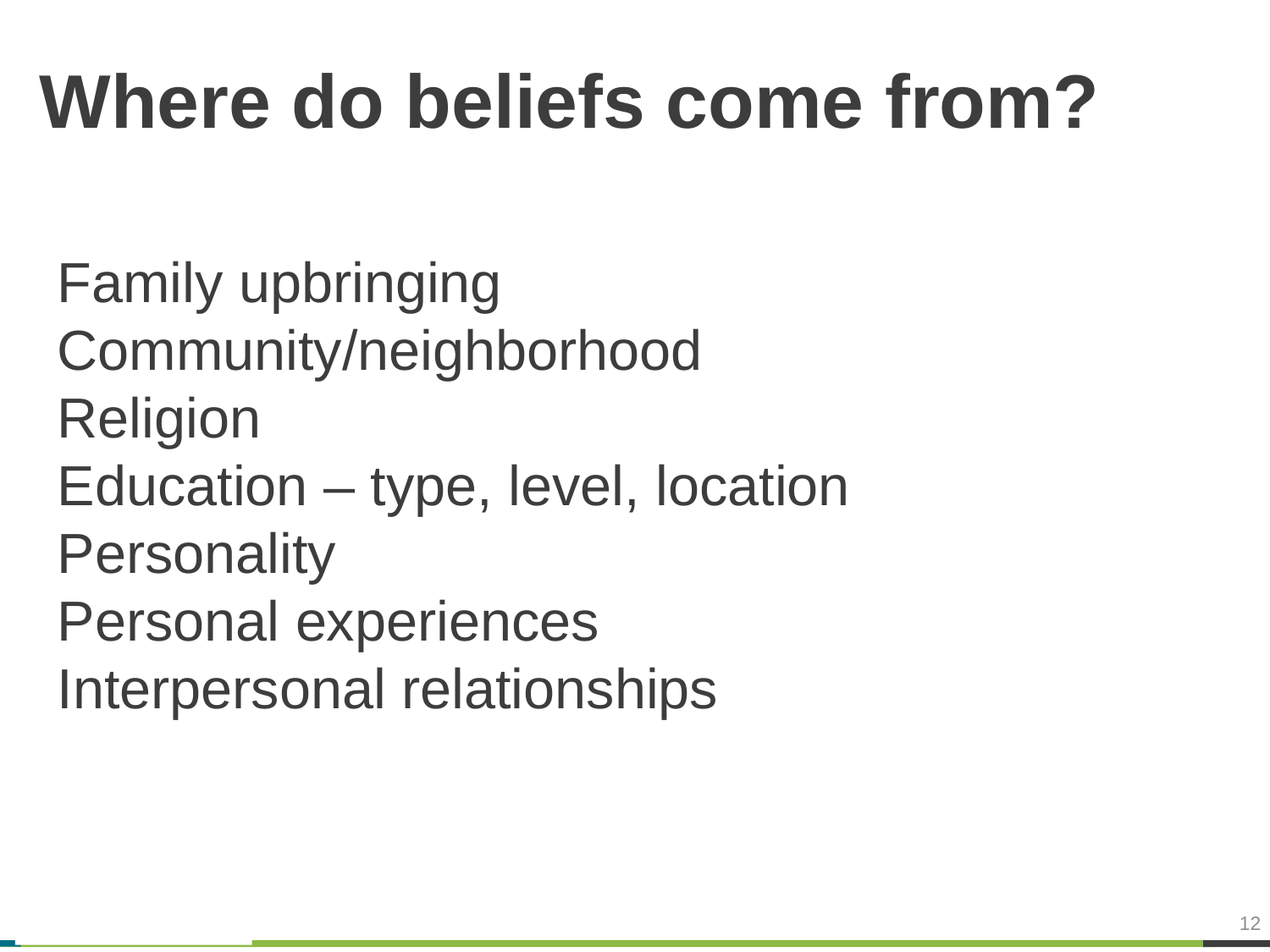

# Where do beliefs come from?
Family upbringing
Community/neighborhood
Religion
Education – type, level, location
Personality
Personal experiences
Interpersonal relationships